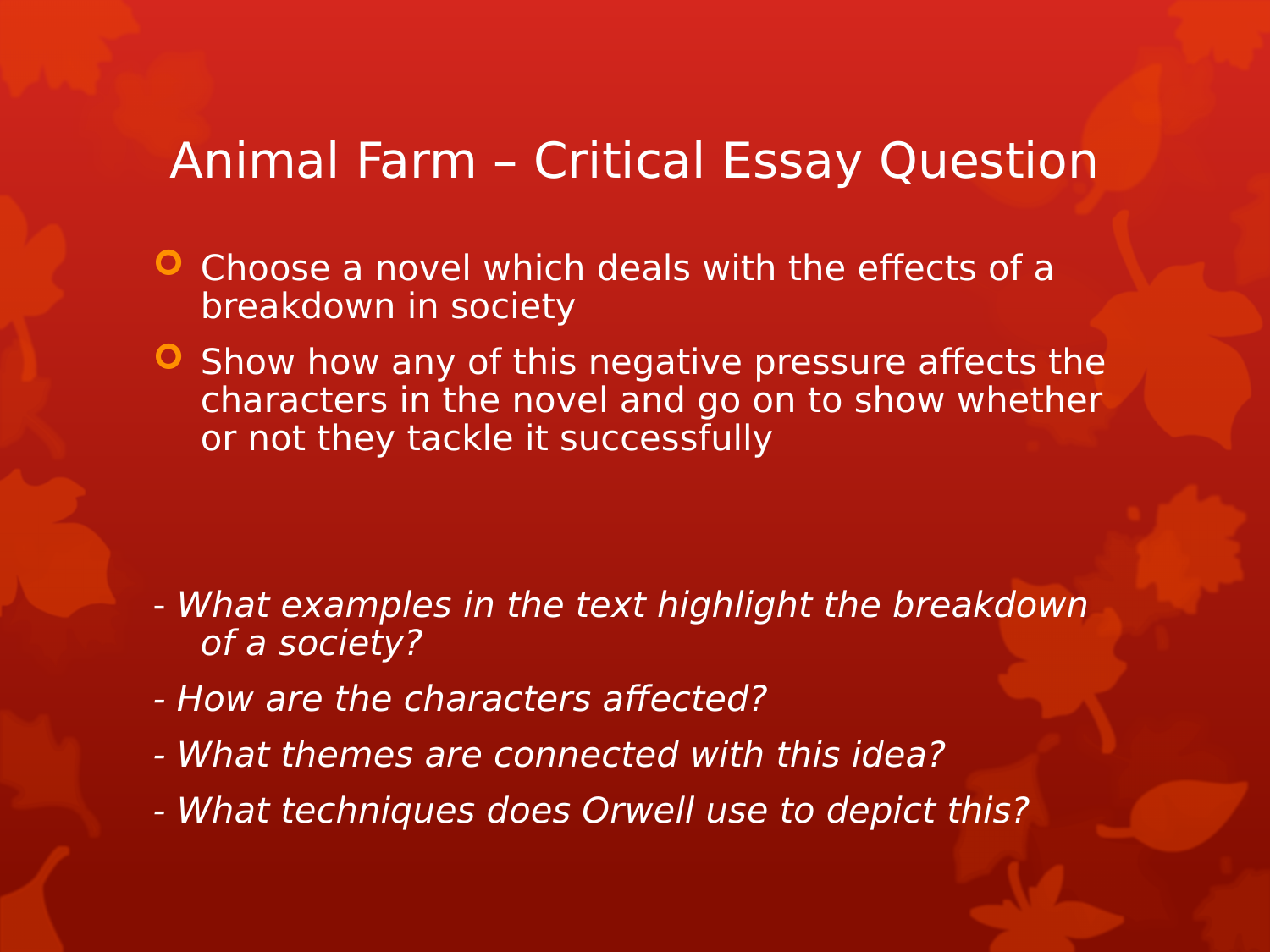

# Animal Farm – Critical Essay Question
Choose a novel which deals with the effects of a breakdown in society
Show how any of this negative pressure affects the characters in the novel and go on to show whether or not they tackle it successfully

- What examples in the text highlight the breakdown of a society?
- How are the characters affected?
- What themes are connected with this idea?
- What techniques does Orwell use to depict this?